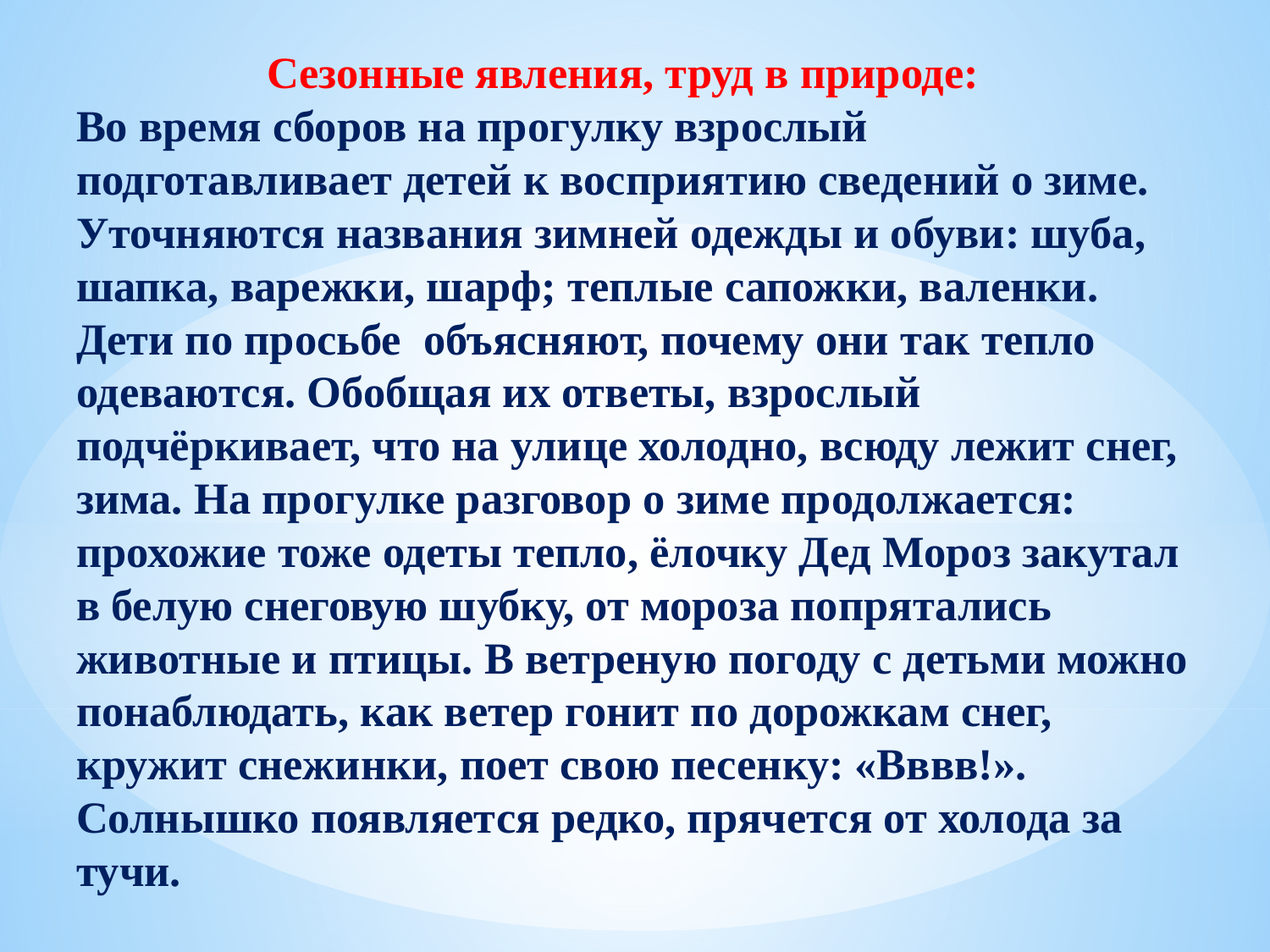

# Сезонные явления, труд в природе: Во время сборов на прогулку взрослый подготавливает детей к восприятию сведений о зиме. Уточняются названия зимней одежды и обуви: шуба, шапка, варежки, шарф; теплые сапожки, валенки. Дети по просьбе  объясняют, почему они так тепло одеваются. Обобщая их ответы, взрослый подчёркивает, что на улице холодно, всюду лежит снег, зима. На прогулке разговор о зиме продолжается: прохожие тоже одеты тепло, ёлочку Дед Мороз закутал в белую снеговую шубку, от мороза попрятались животные и птицы. В ветреную погоду с детьми можно понаблюдать, как ветер гонит по дорожкам снег, кружит снежинки, поет свою песенку: «Вввв!». Солнышко появляется редко, прячется от холода за тучи.